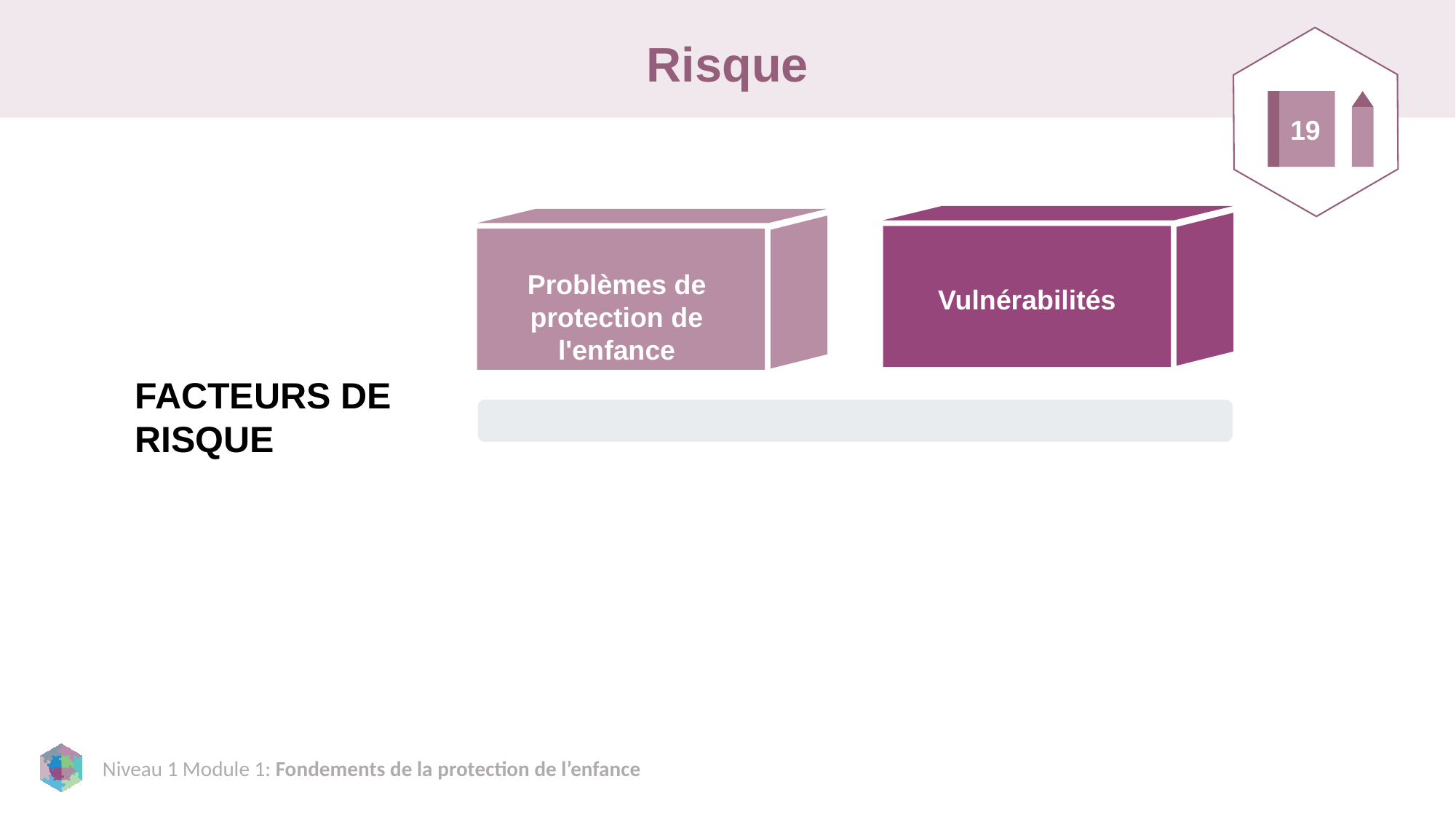

# Risque

19

Problèmes de protection de l'enfance
Vulnérabilités
FACTEURS DE RISQUE